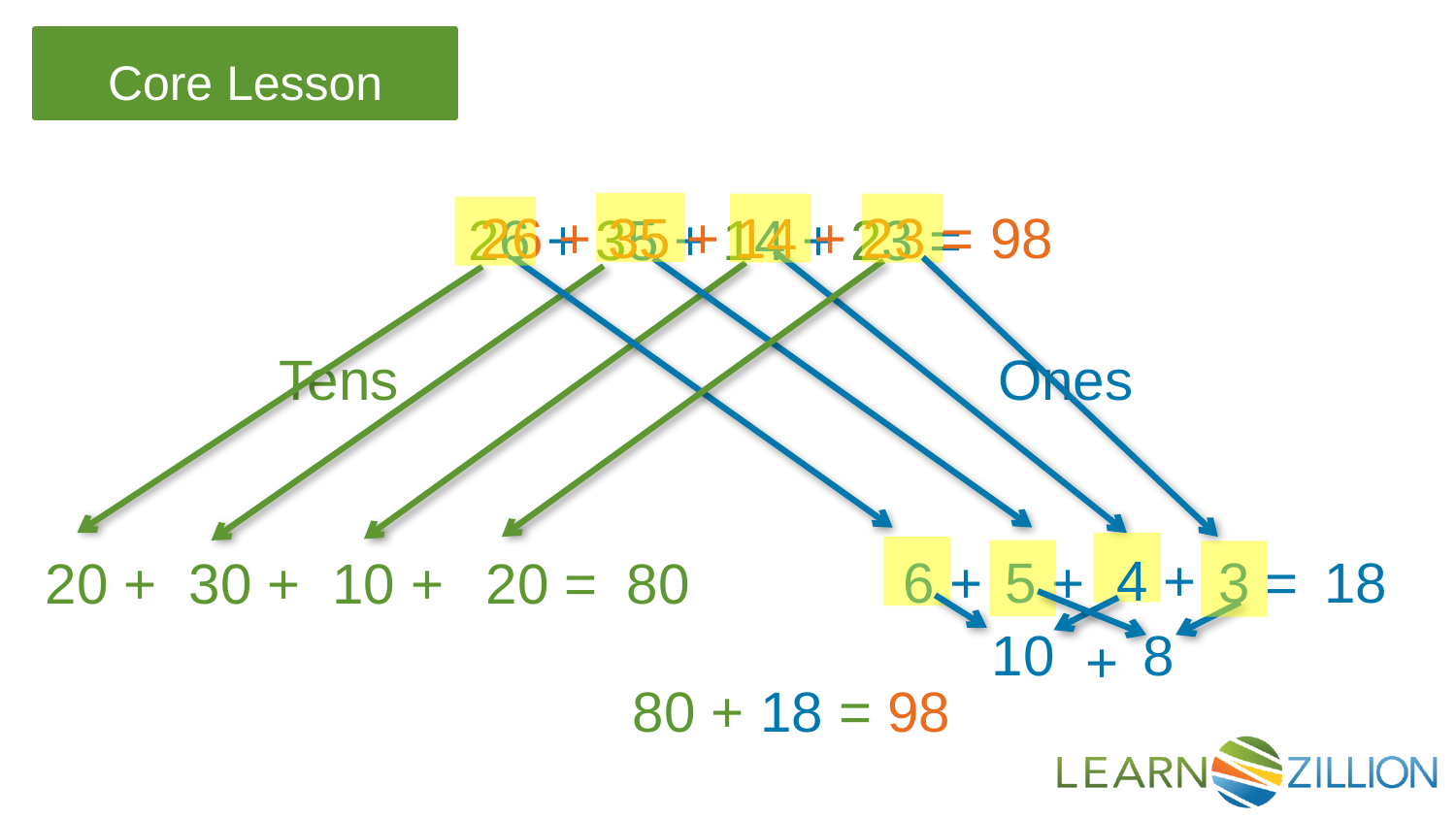

26 + 35 + 14 + 23 = 98
26 + 35 + 14 + 23 =

Tens
Ones

4 +
6 +
5 +
3 =
18

20 +
30 +
10 +
20 =
80

8
10
+
80 + 18 = 98